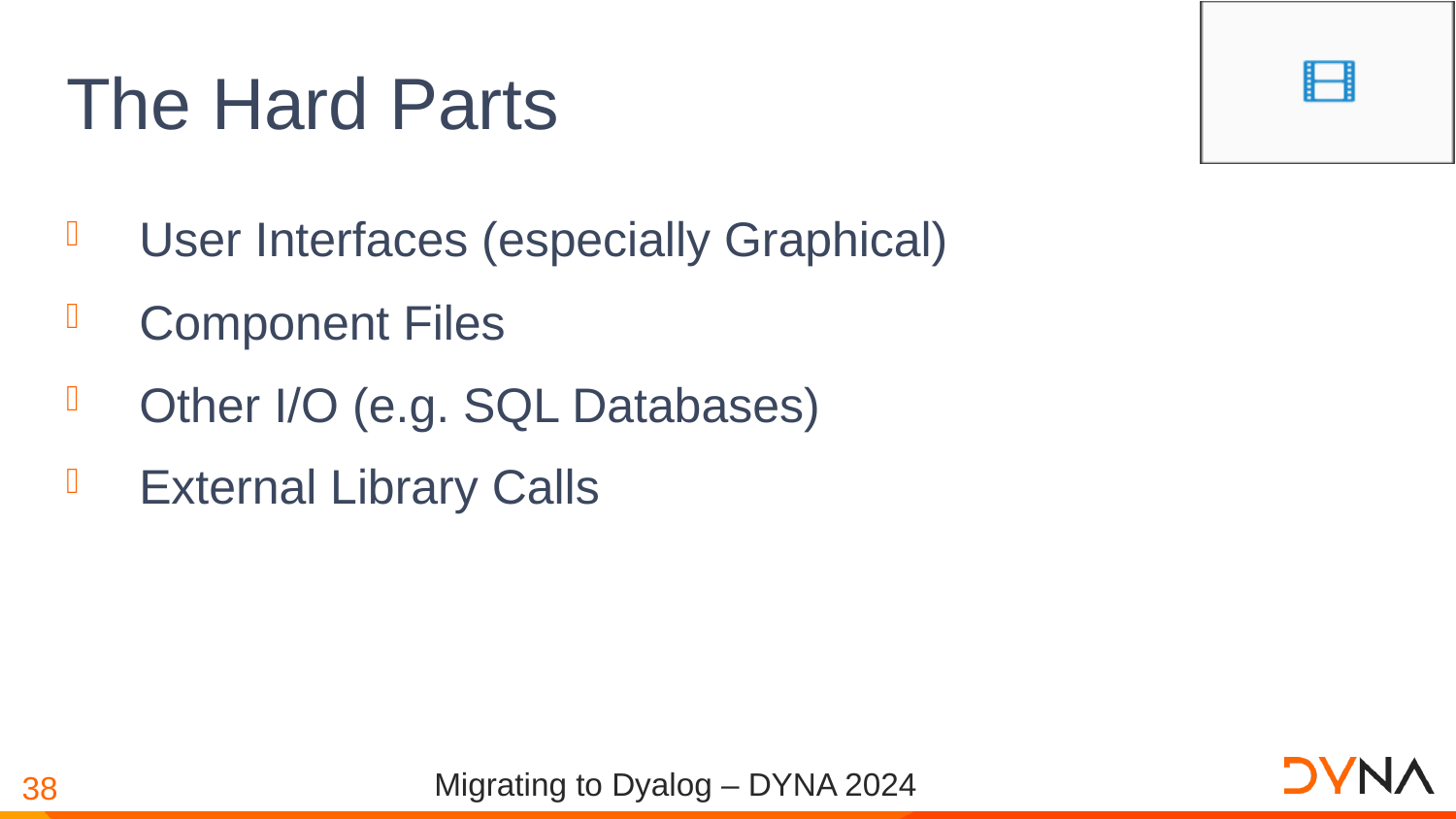

# The Hard Parts
User Interfaces (especially Graphical)
Component Files
Other I/O (e.g. SQL Databases)
External Library Calls